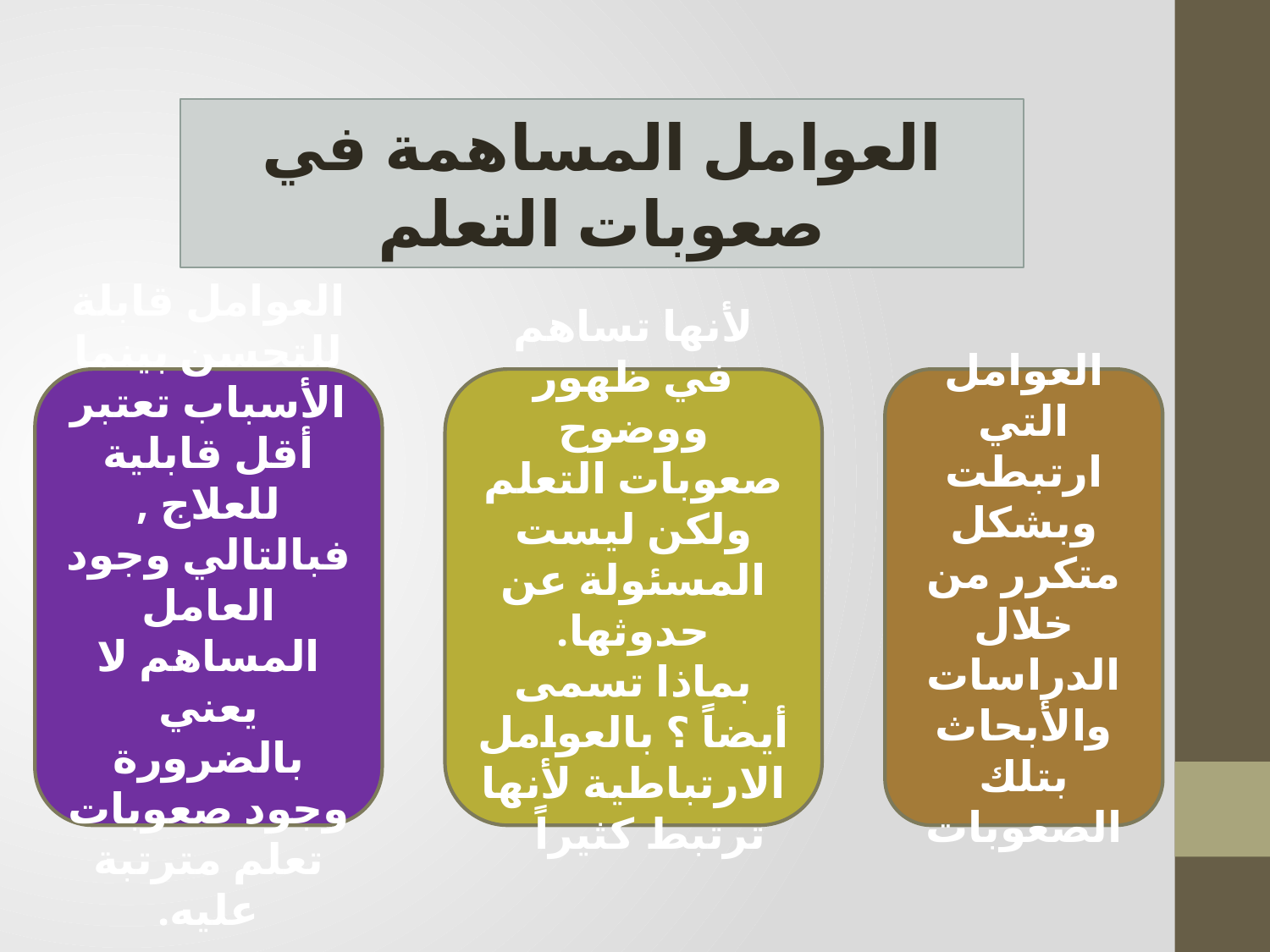

العوامل المساهمة في صعوبات التعلم

العوامل قابلة للتحسن بينما الأسباب تعتبر أقل قابلية للعلاج , فبالتالي وجود العامل المساهم لا يعني بالضرورة وجود صعوبات تعلم مترتبة عليه.

لأنها تساهم في ظهور ووضوح صعوبات التعلم ولكن ليست المسئولة عن حدوثها.
بماذا تسمى أيضاً ؟ بالعوامل الارتباطية لأنها ترتبط كثيراً

العوامل التي ارتبطت وبشكل متكرر من خلال الدراسات والأبحاث بتلك الصعوبات